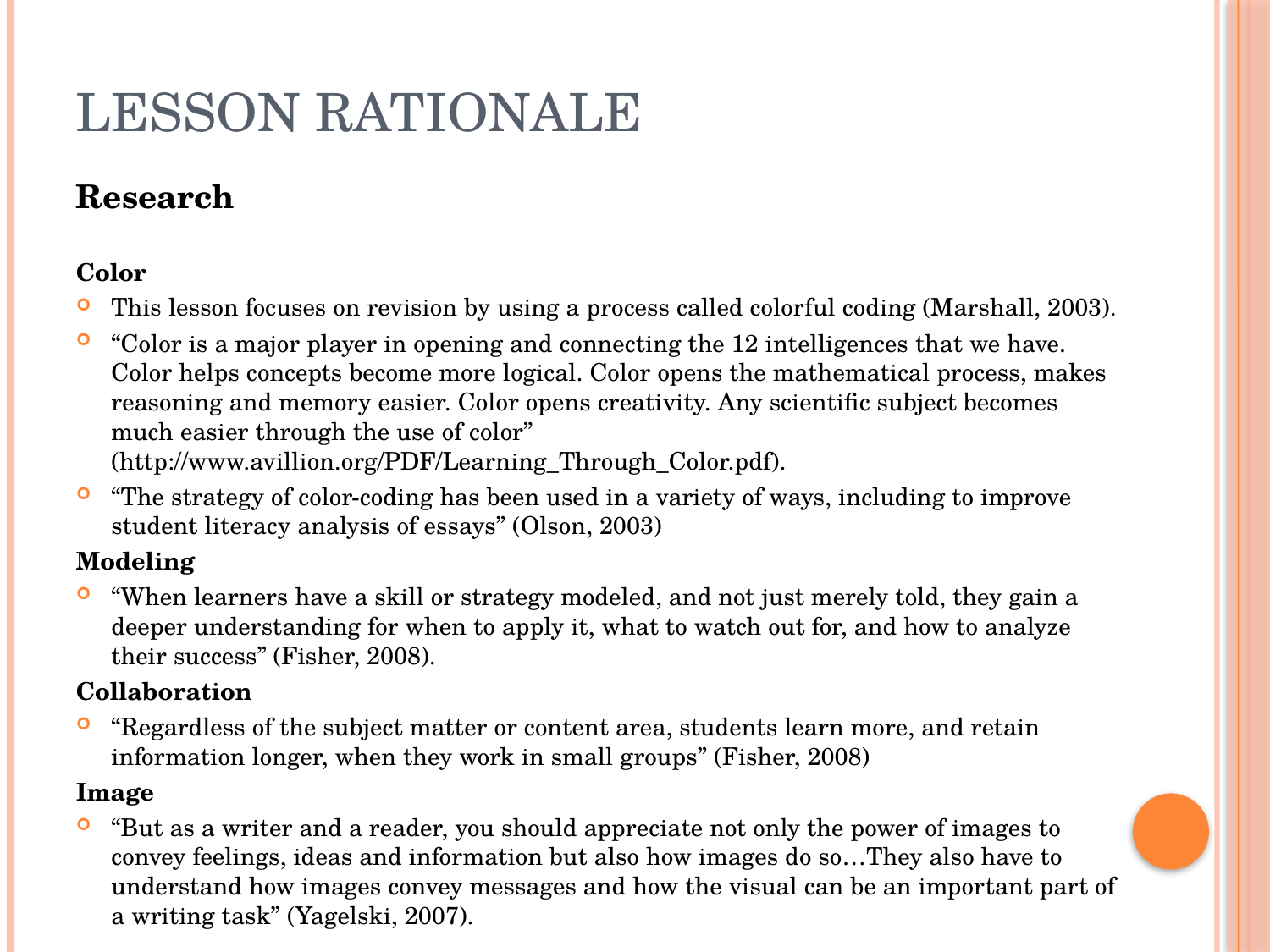

# Lesson Rationale
Research

Color
This lesson focuses on revision by using a process called colorful coding (Marshall, 2003).
“Color is a major player in opening and connecting the 12 intelligences that we have. Color helps concepts become more logical. Color opens the mathematical process, makes reasoning and memory easier. Color opens creativity. Any scientific subject becomes much easier through the use of color” (http://www.avillion.org/PDF/Learning_Through_Color.pdf).
“The strategy of color-coding has been used in a variety of ways, including to improve student literacy analysis of essays” (Olson, 2003)
Modeling
“When learners have a skill or strategy modeled, and not just merely told, they gain a deeper understanding for when to apply it, what to watch out for, and how to analyze their success” (Fisher, 2008).
Collaboration
“Regardless of the subject matter or content area, students learn more, and retain information longer, when they work in small groups” (Fisher, 2008)
Image
“But as a writer and a reader, you should appreciate not only the power of images to convey feelings, ideas and information but also how images do so…They also have to understand how images convey messages and how the visual can be an important part of a writing task” (Yagelski, 2007).